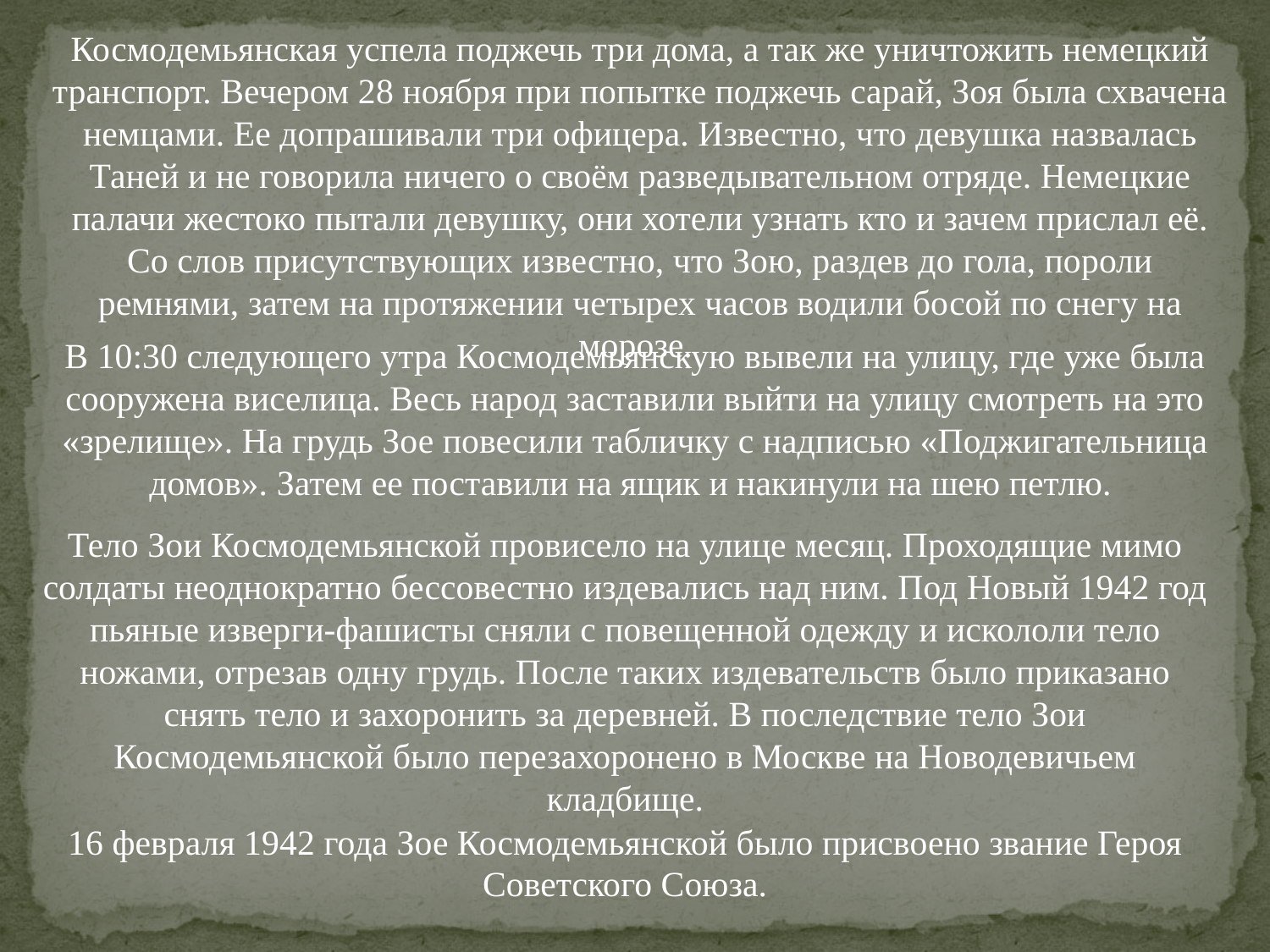

Космодемьянская успела поджечь три дома, а так же уничтожить немецкий транспорт. Вечером 28 ноября при попытке поджечь сарай, Зоя была схвачена немцами. Ее допрашивали три офицера. Известно, что девушка назвалась Таней и не говорила ничего о своём разведывательном отряде. Немецкие палачи жестоко пытали девушку, они хотели узнать кто и зачем прислал её. Со слов присутствующих известно, что Зою, раздев до гола, пороли ремнями, затем на протяжении четырех часов водили босой по снегу на морозе.
В 10:30 следующего утра Космодемьянскую вывели на улицу, где уже была сооружена виселица. Весь народ заставили выйти на улицу смотреть на это «зрелище». На грудь Зое повесили табличку с надписью «Поджигательница домов». Затем ее поставили на ящик и накинули на шею петлю.
Тело Зои Космодемьянской провисело на улице месяц. Проходящие мимо солдаты неоднократно бессовестно издевались над ним. Под Новый 1942 год пьяные изверги-фашисты сняли с повещенной одежду и искололи тело ножами, отрезав одну грудь. После таких издевательств было приказано снять тело и захоронить за деревней. В последствие тело Зои Космодемьянской было перезахоронено в Москве на Новодевичьем кладбище.
16 февраля 1942 года Зое Космодемьянской было присвоено звание Героя Советского Союза.